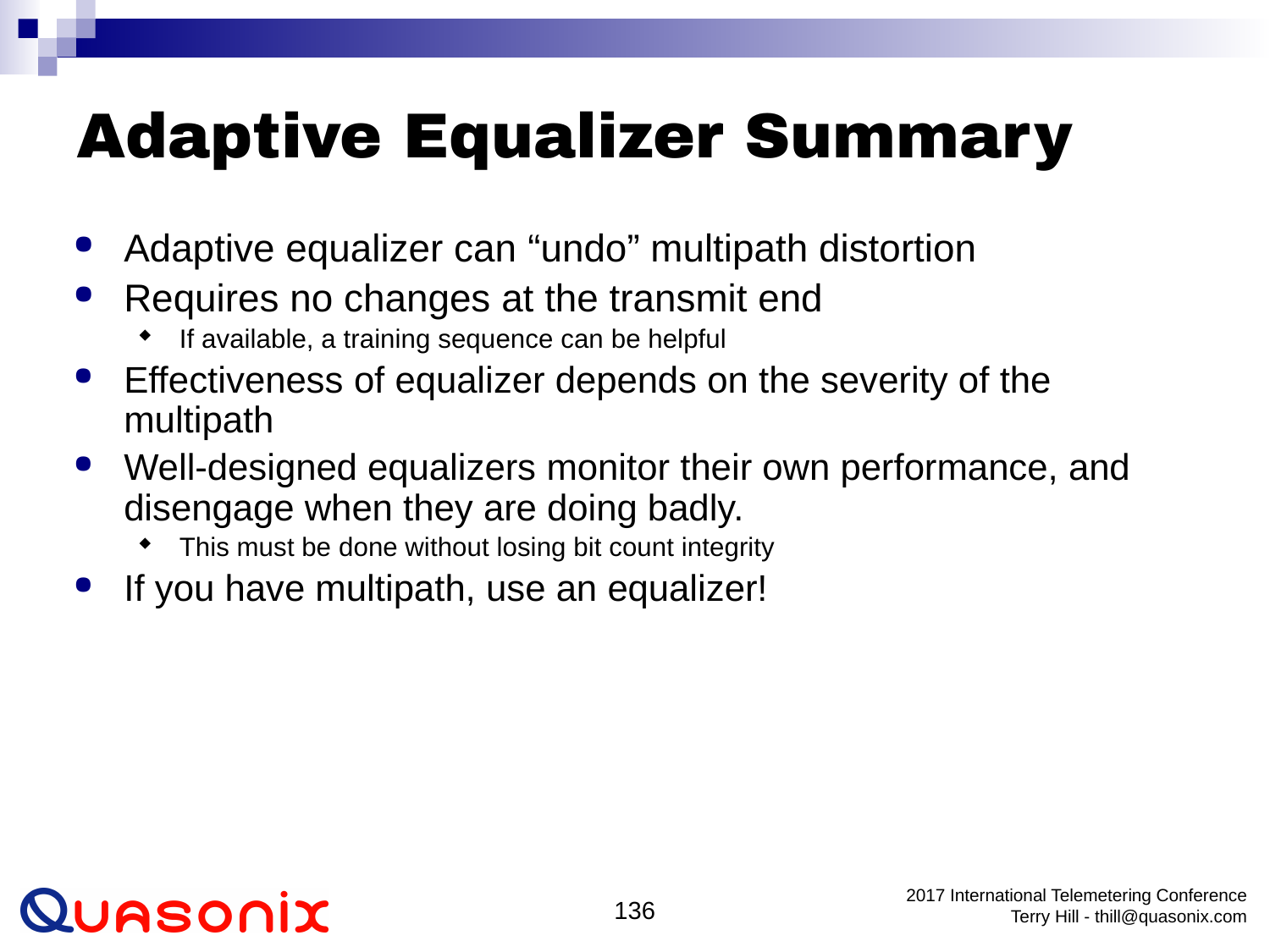

# Adaptive Equalizer Summary
Adaptive equalizer can “undo” multipath distortion
Requires no changes at the transmit end
If available, a training sequence can be helpful
Effectiveness of equalizer depends on the severity of the multipath
Well-designed equalizers monitor their own performance, and disengage when they are doing badly.
This must be done without losing bit count integrity
If you have multipath, use an equalizer!